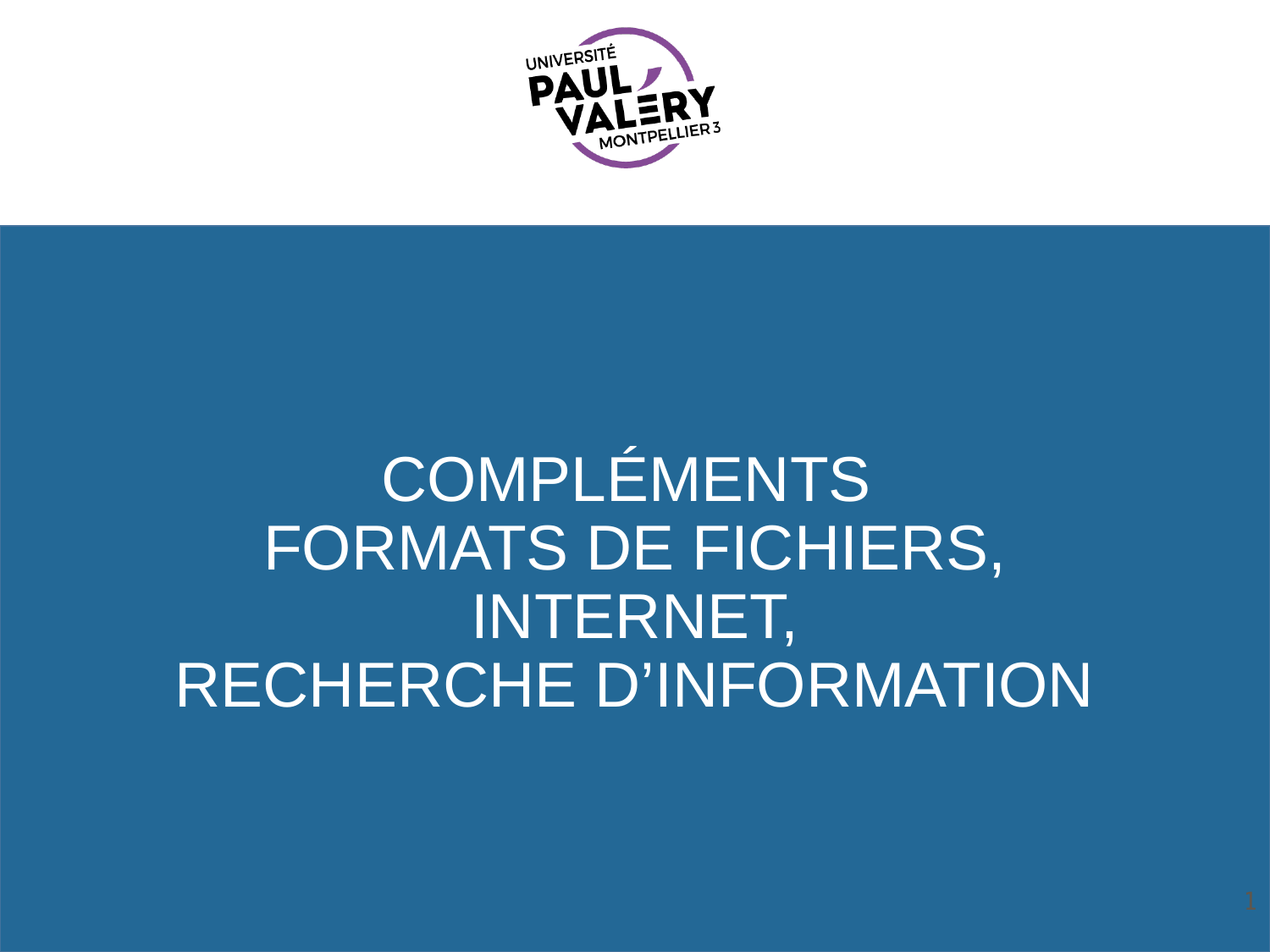

# Compléments Formats de fichiers, Internet, Recherche d’information

1